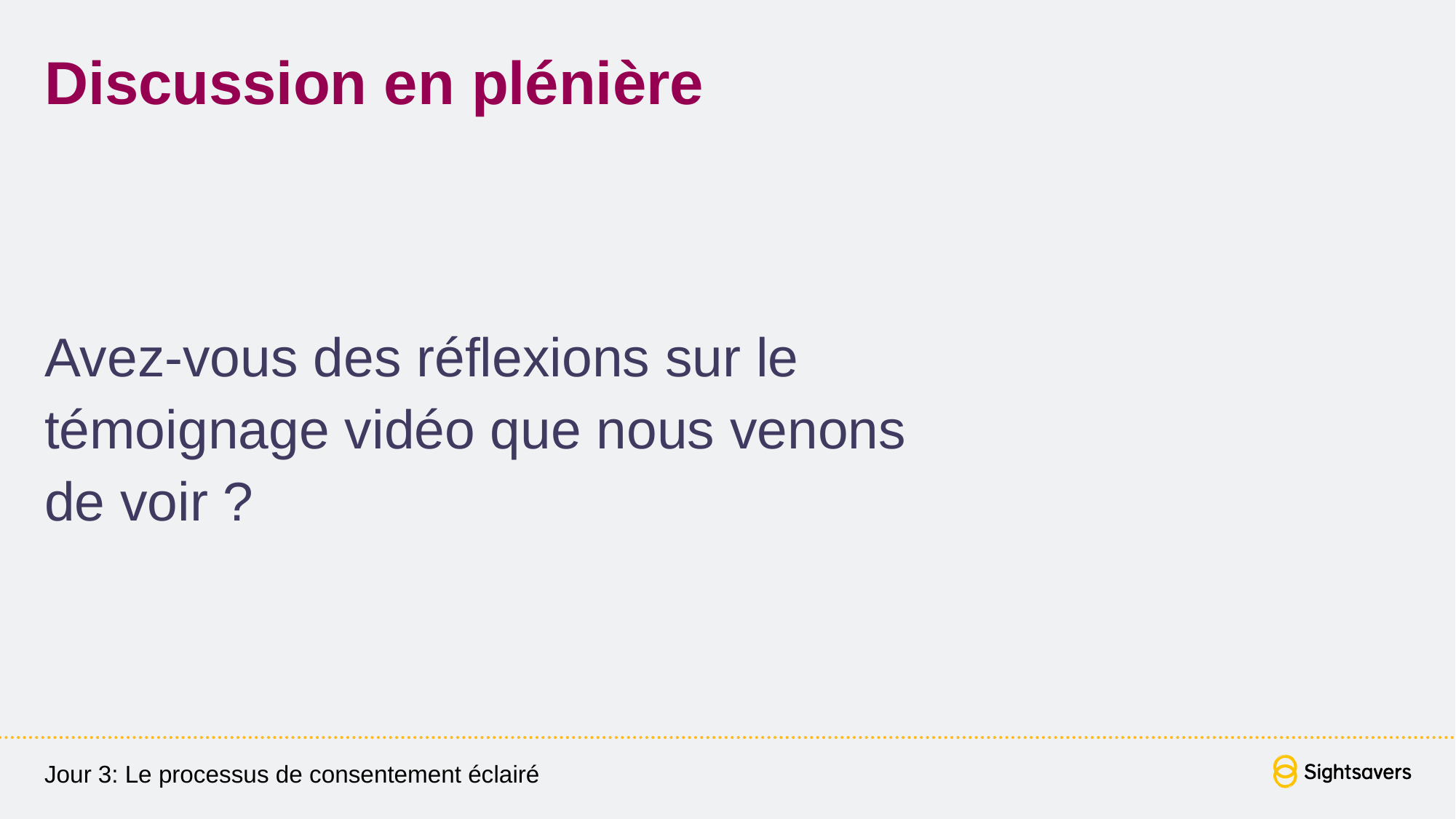

# Discussion en plénière
Avez-vous des réflexions sur le témoignage vidéo que nous venons
de voir ?
Jour 3: Le processus de consentement éclairé